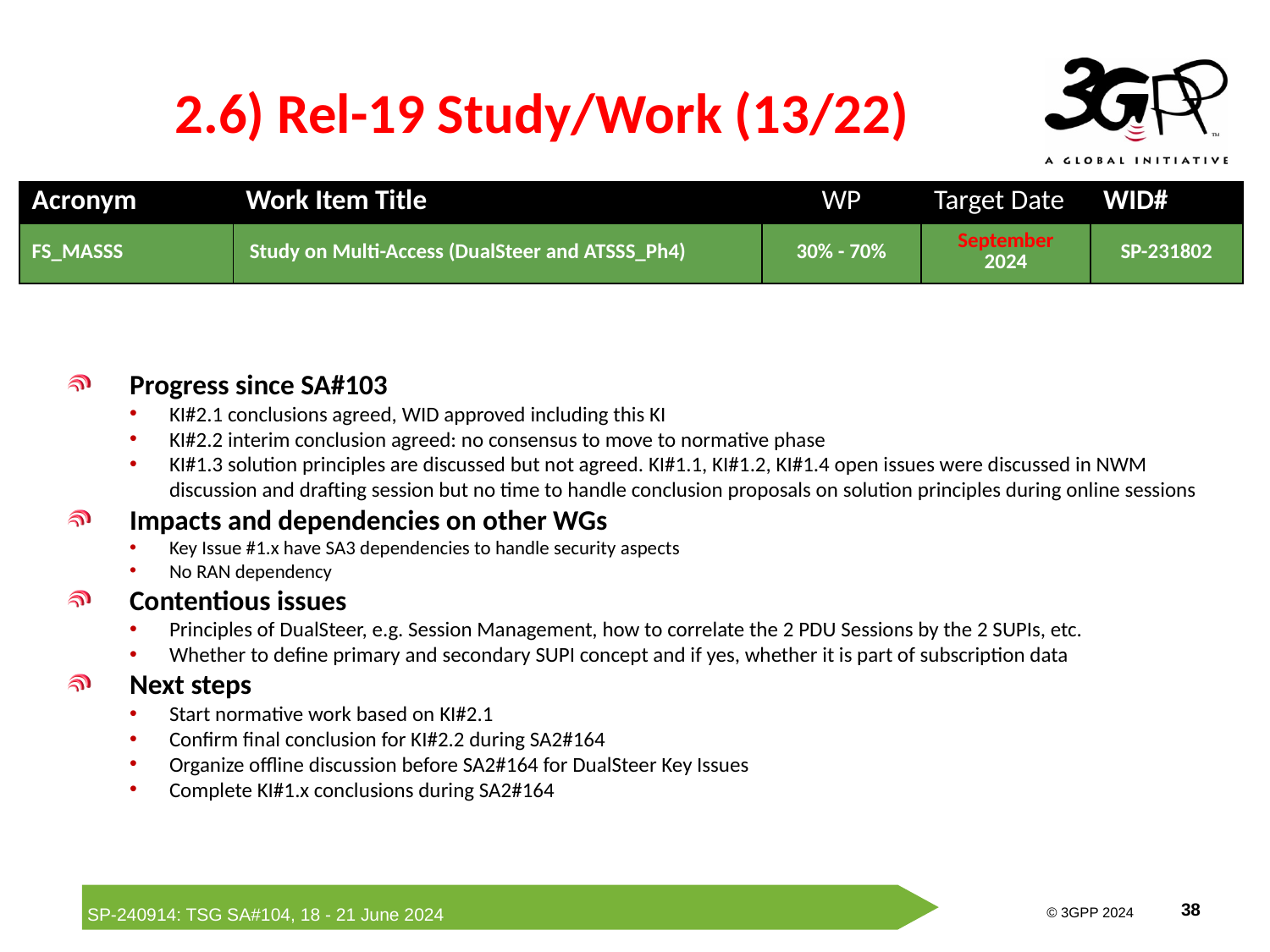

# 2.6) Rel-19 Study/Work (13/22)
| Acronym | Work Item Title | WP | Target Date | WID# |
| --- | --- | --- | --- | --- |
| FS\_MASSS | Study on Multi-Access (DualSteer and ATSSS\_Ph4) | 30% - 70% | September 2024 | SP-231802 |
Progress since SA#103
KI#2.1 conclusions agreed, WID approved including this KI
KI#2.2 interim conclusion agreed: no consensus to move to normative phase
KI#1.3 solution principles are discussed but not agreed. KI#1.1, KI#1.2, KI#1.4 open issues were discussed in NWM discussion and drafting session but no time to handle conclusion proposals on solution principles during online sessions
Impacts and dependencies on other WGs
Key Issue #1.x have SA3 dependencies to handle security aspects
No RAN dependency
Contentious issues
Principles of DualSteer, e.g. Session Management, how to correlate the 2 PDU Sessions by the 2 SUPIs, etc.
Whether to define primary and secondary SUPI concept and if yes, whether it is part of subscription data
Next steps
Start normative work based on KI#2.1
Confirm final conclusion for KI#2.2 during SA2#164
Organize offline discussion before SA2#164 for DualSteer Key Issues
Complete KI#1.x conclusions during SA2#164